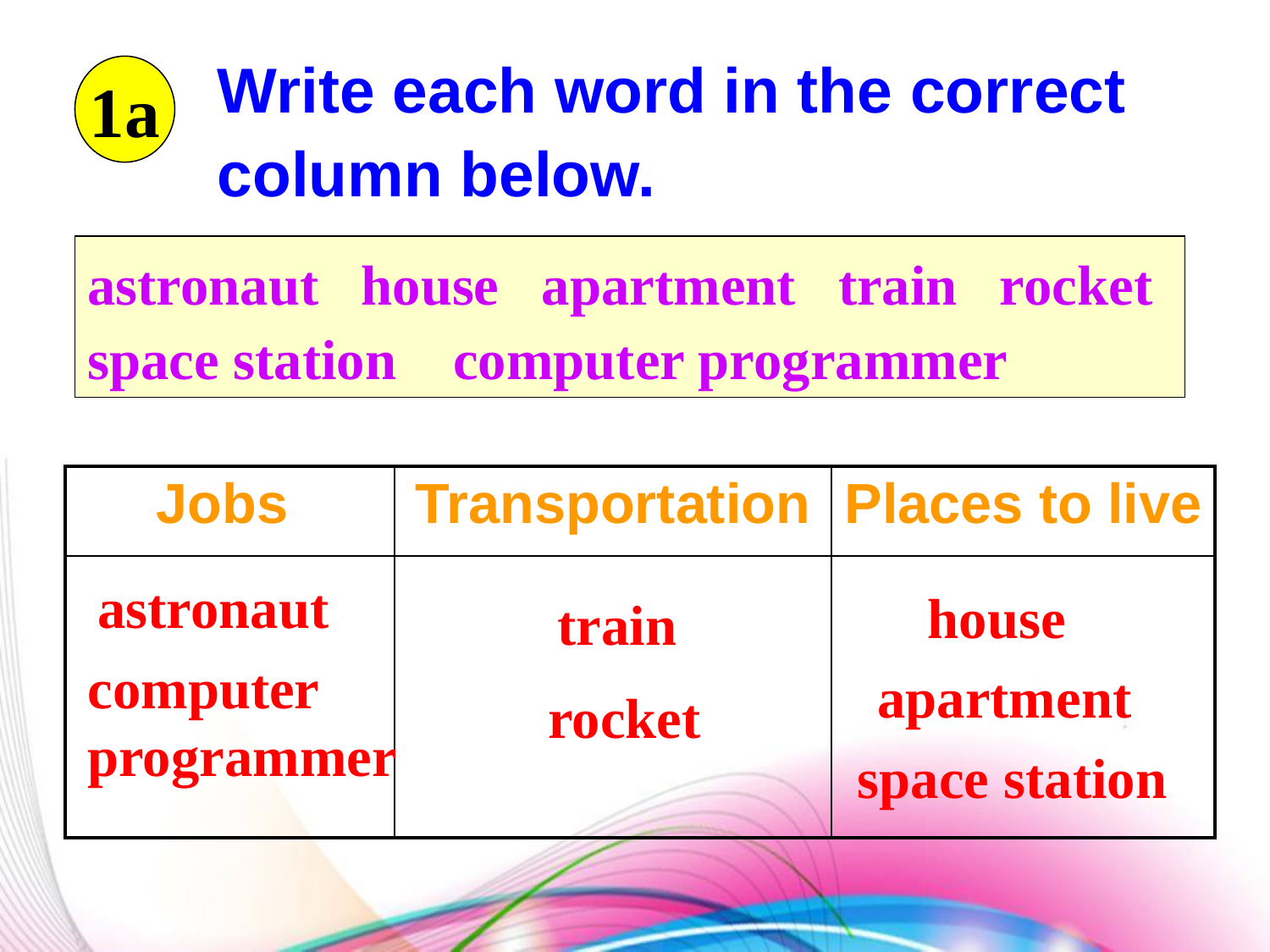

Write each word in the correct column below.
1a
astronaut   house   apartment   train   rocket  space station    computer programmer
| Jobs | Transportation | Places to live |
| --- | --- | --- |
|  |  |  |
astronaut
house
train
computer
programmer
apartment
rocket
space station